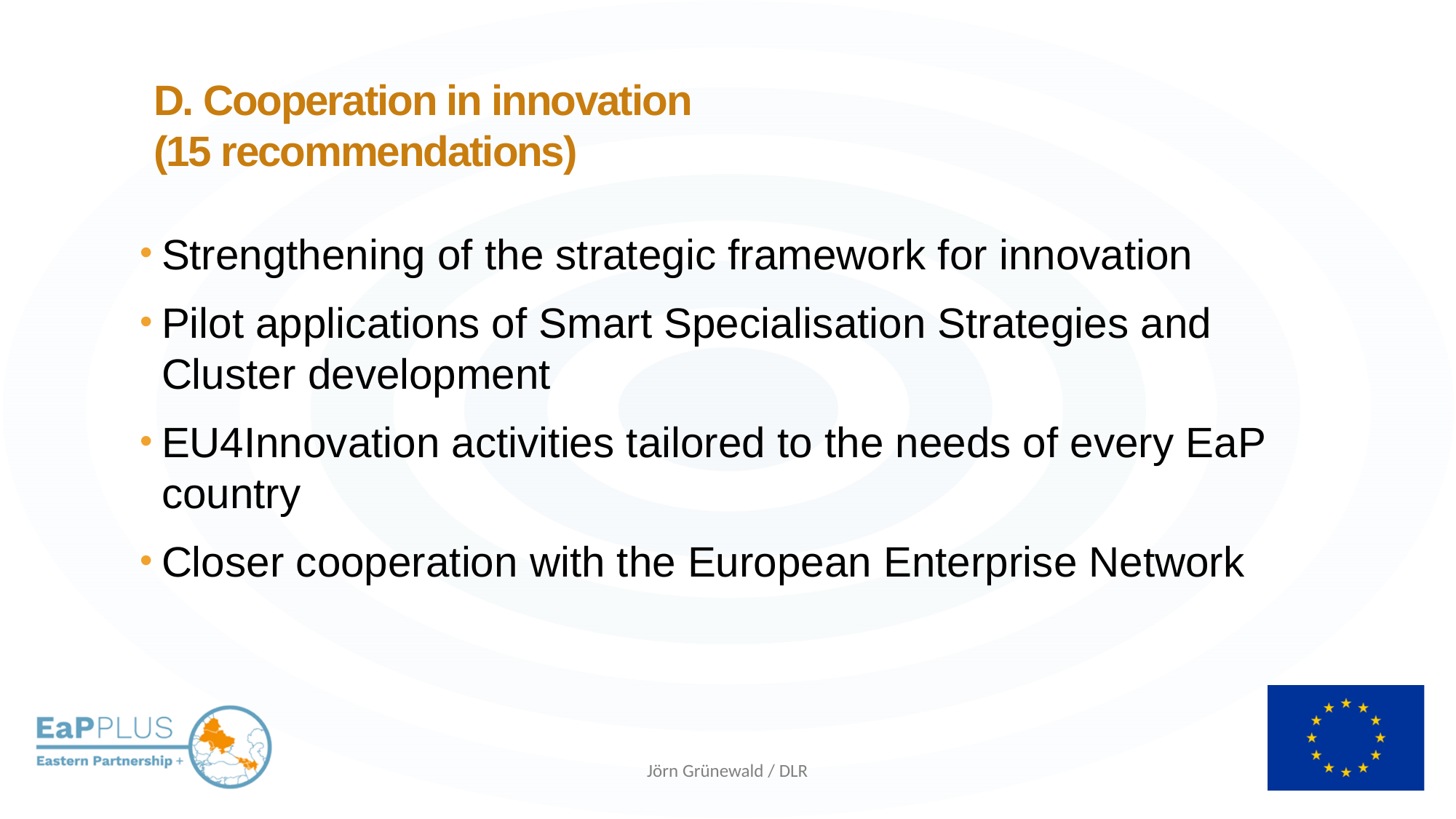

D. Cooperation in innovation
(15 recommendations)
Strengthening of the strategic framework for innovation
Pilot applications of Smart Specialisation Strategies and Cluster development
EU4Innovation activities tailored to the needs of every EaP country
Closer cooperation with the European Enterprise Network

Jörn Grünewald / DLR